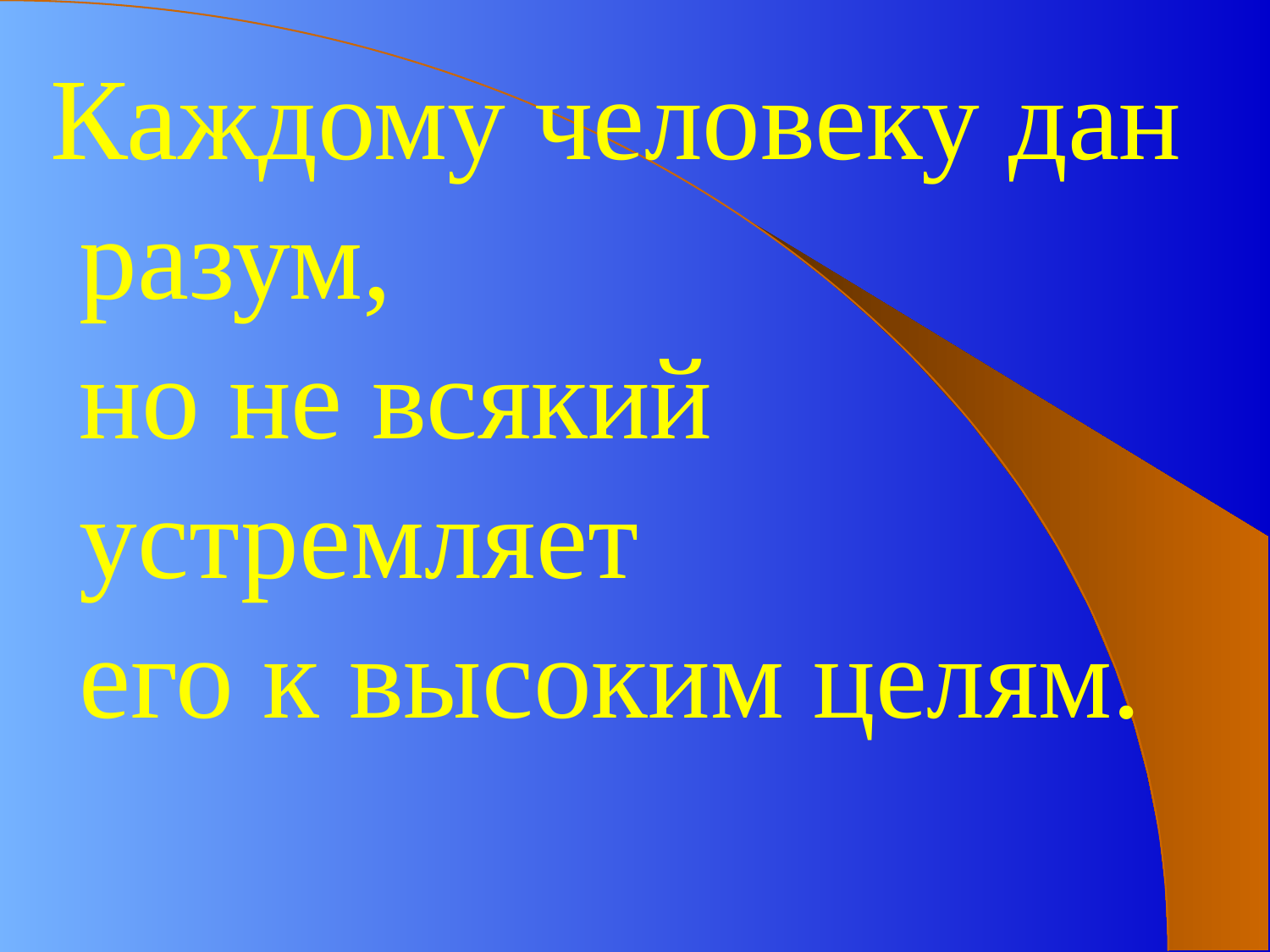

Каждому человеку дан
 разум,
 но не всякий
 устремляет
 его к высоким целям.